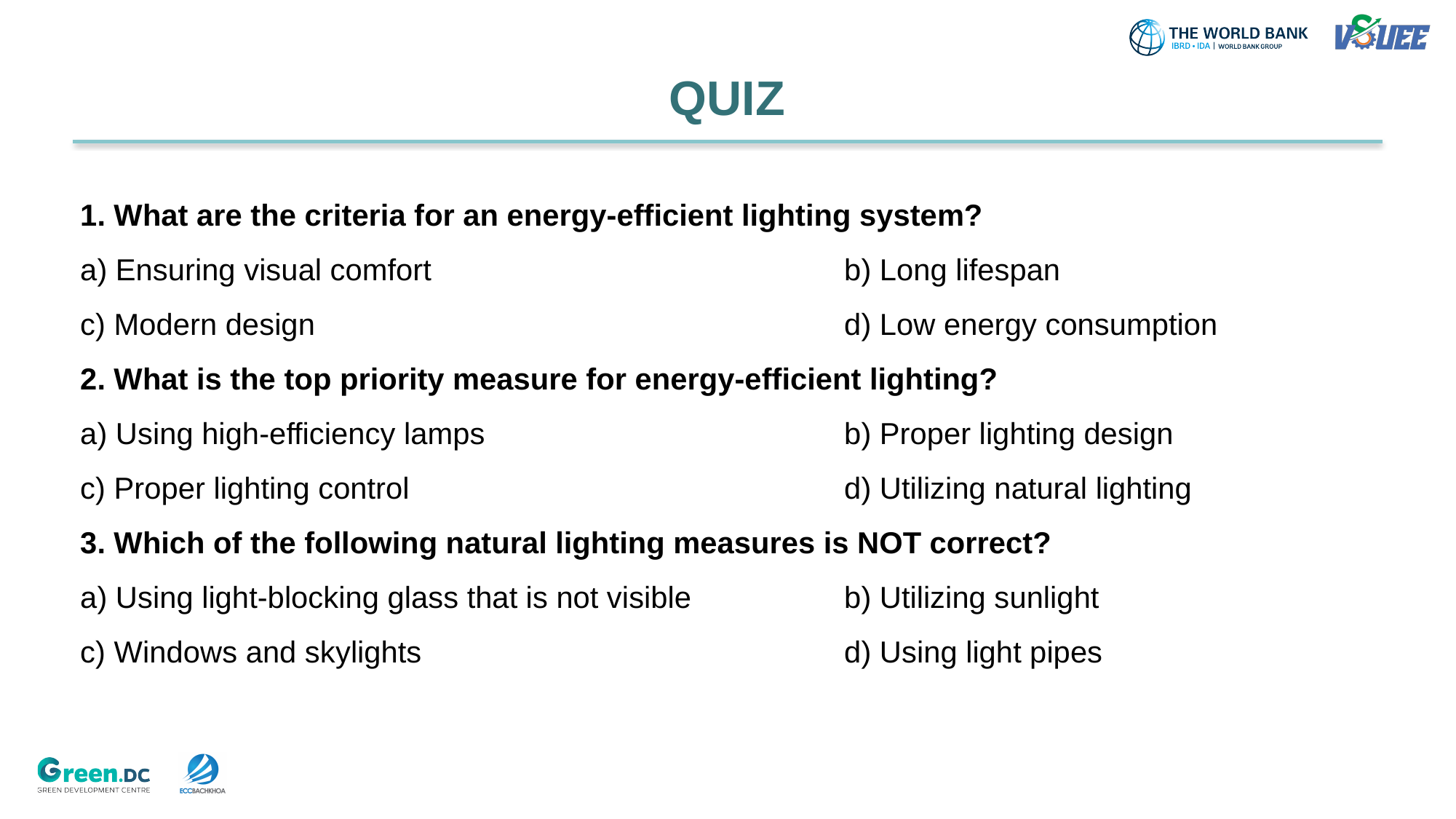

# QUIZ
1. What are the criteria for an energy-efficient lighting system?
a) Ensuring visual comfort				b) Long lifespan
c) Modern design					d) Low energy consumption
2. What is the top priority measure for energy-efficient lighting?
a) Using high-efficiency lamps				b) Proper lighting design
c) Proper lighting control				d) Utilizing natural lighting
3. Which of the following natural lighting measures is NOT correct?
a) Using light-blocking glass that is not visible		b) Utilizing sunlight
c) Windows and skylights				d) Using light pipes